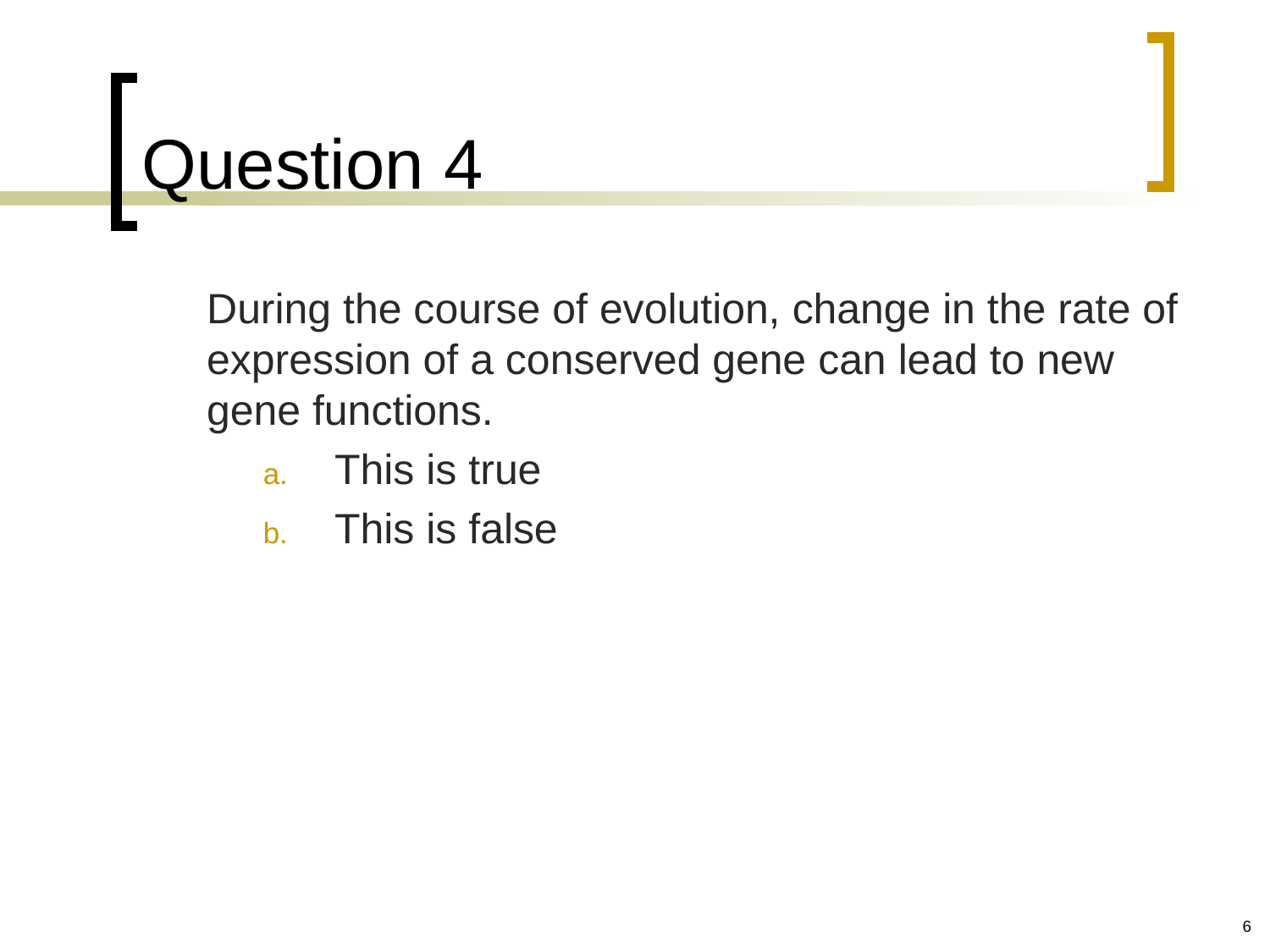

# Question 4
	During the course of evolution, change in the rate of expression of a conserved gene can lead to new gene functions.
This is true
This is false